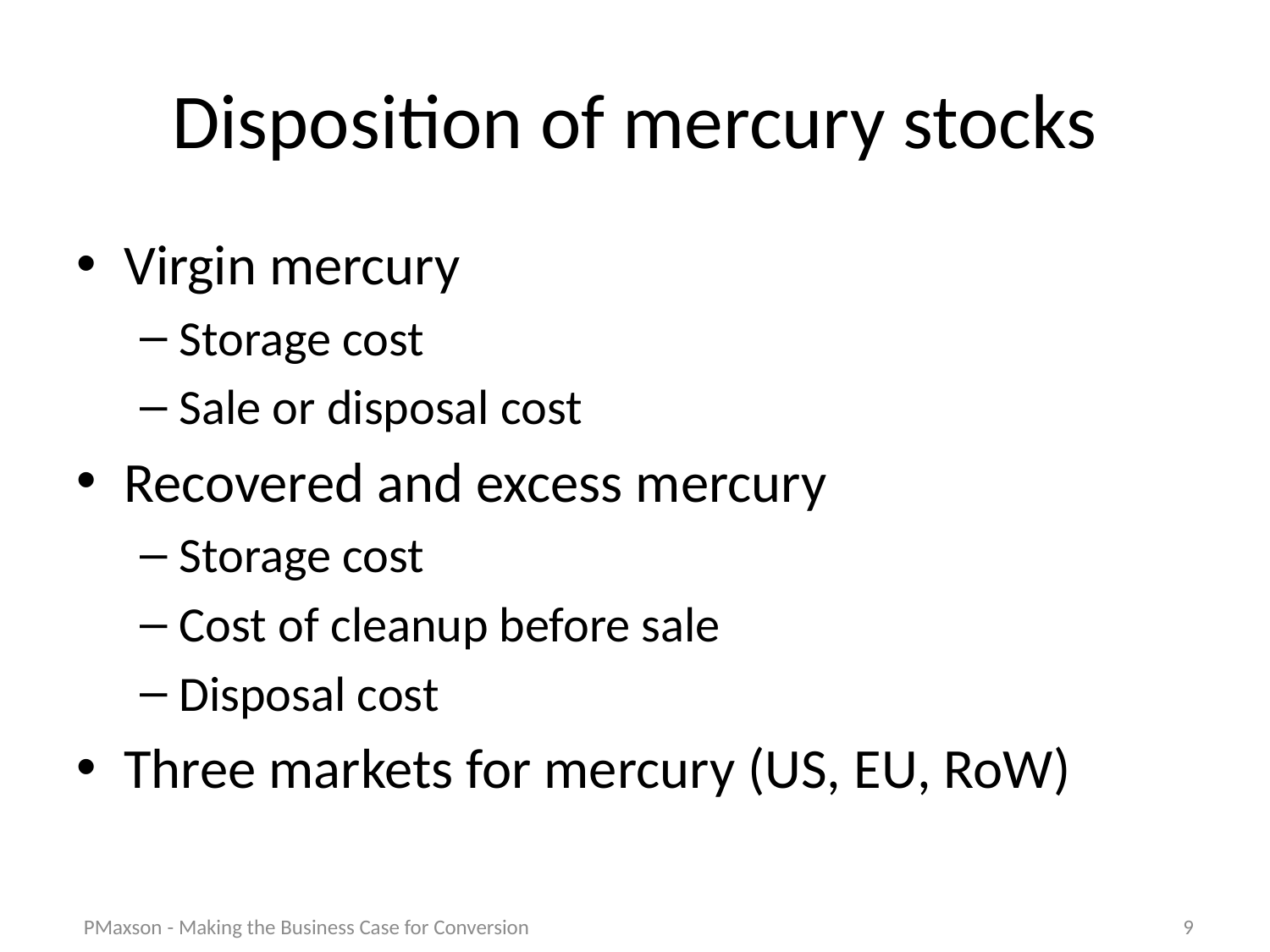

# Disposition of mercury stocks
Virgin mercury
Storage cost
Sale or disposal cost
Recovered and excess mercury
Storage cost
Cost of cleanup before sale
Disposal cost
Three markets for mercury (US, EU, RoW)
PMaxson - Making the Business Case for Conversion
9